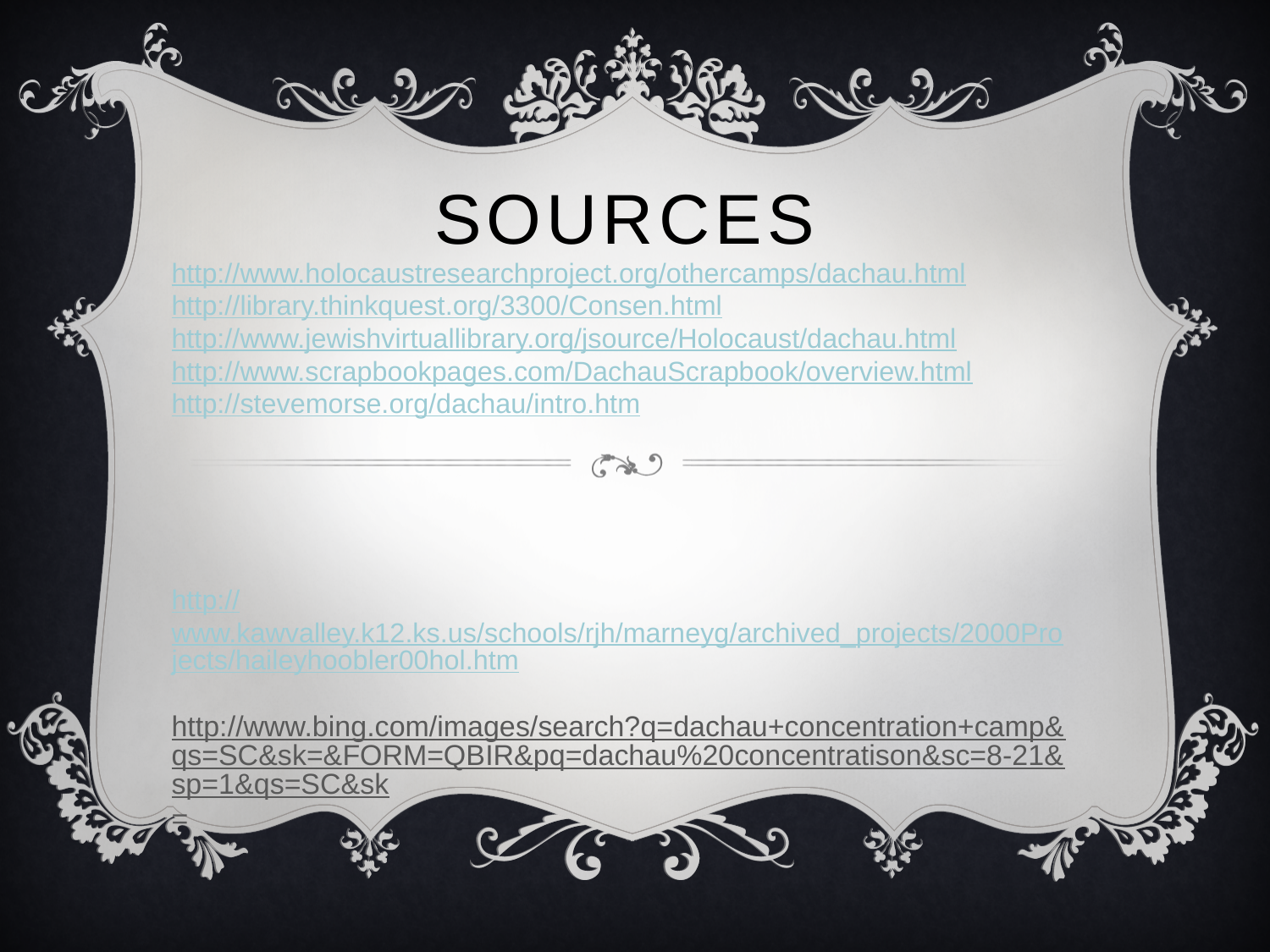

# Sources
http://www.holocaustresearchproject.org/othercamps/dachau.html
http://library.thinkquest.org/3300/Consen.html
http://www.jewishvirtuallibrary.org/jsource/Holocaust/dachau.html
http://www.scrapbookpages.com/DachauScrapbook/overview.html
http://stevemorse.org/dachau/intro.htm

http://www.kawvalley.k12.ks.us/schools/rjh/marneyg/archived_projects/2000Projects/haileyhoobler00hol.htm

http://www.bing.com/images/search?q=dachau+concentration+camp&qs=SC&sk=&FORM=QBIR&pq=dachau%20concentratison&sc=8-21&sp=1&qs=SC&sk=